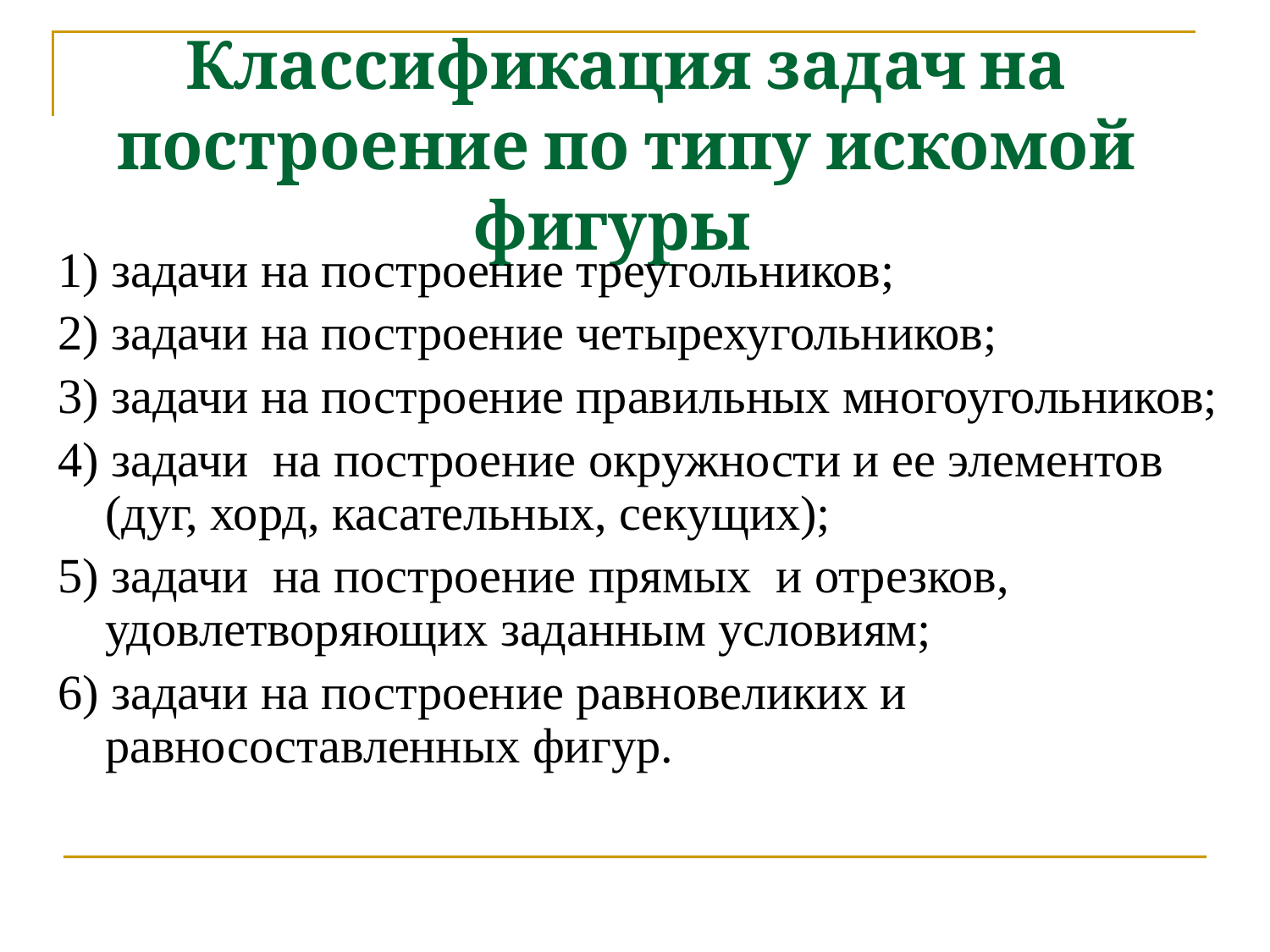

# Классификация задач на построение по типу искомой фигуры
1) задачи на построение треугольников;
2) задачи на построение четырехугольников;
3) задачи на построение правильных многоугольников;
4) задачи  на построение окружности и ее элементов (дуг, хорд, касательных, секущих);
5) задачи  на построение прямых  и отрезков, удовлетворяющих заданным условиям;
6) задачи на построение равновеликих и равносоставленных фигур.